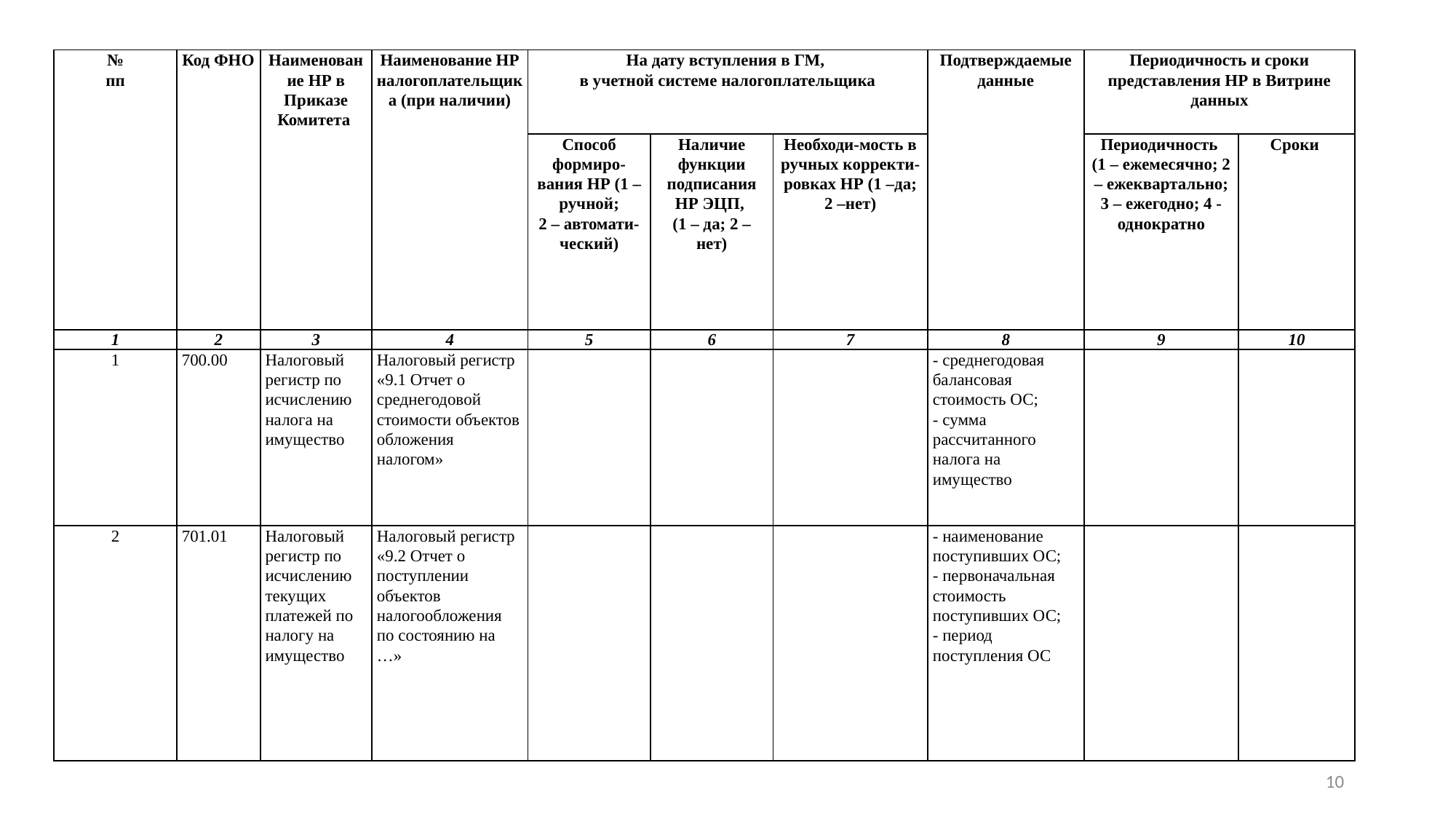

| № пп | Код ФНО | Наименование НР в Приказе Комитета | Наименование НР налогоплательщика (при наличии) | На дату вступления в ГМ, в учетной системе налогоплательщика |  |  | Подтверждаемые данные | Периодичность и сроки представления НР в Витрине данных |  |
| --- | --- | --- | --- | --- | --- | --- | --- | --- | --- |
|  |  |  |  | Способ формиро- вания НР (1 – ручной; 2 – автомати-ческий) | Наличие функции подписания НР ЭЦП, (1 – да; 2 – нет) | Необходи-мость в ручных корректи-ровках НР (1 –да; 2 –нет) |  | Периодичность (1 – ежемесячно; 2 – ежеквартально; 3 – ежегодно; 4 - однократно | Сроки |
| 1 | 2 | 3 | 4 | 5 | 6 | 7 | 8 | 9 | 10 |
| 1 | 700.00 | Налоговый регистр по исчислению налога на имущество | Налоговый регистр «9.1 Отчет о среднегодовой стоимости объектов обложения налогом» |  |  |  | - среднегодовая балансовая стоимость ОС; - сумма рассчитанного налога на имущество |  |  |
| 2 | 701.01 | Налоговый регистр по исчислению текущих платежей по налогу на имущество | Налоговый регистр «9.2 Отчет о поступлении объектов налогообложения по состоянию на …» |  |  |  | - наименование поступивших ОС; - первоначальная стоимость поступивших ОС; - период поступления ОС |  |  |
10